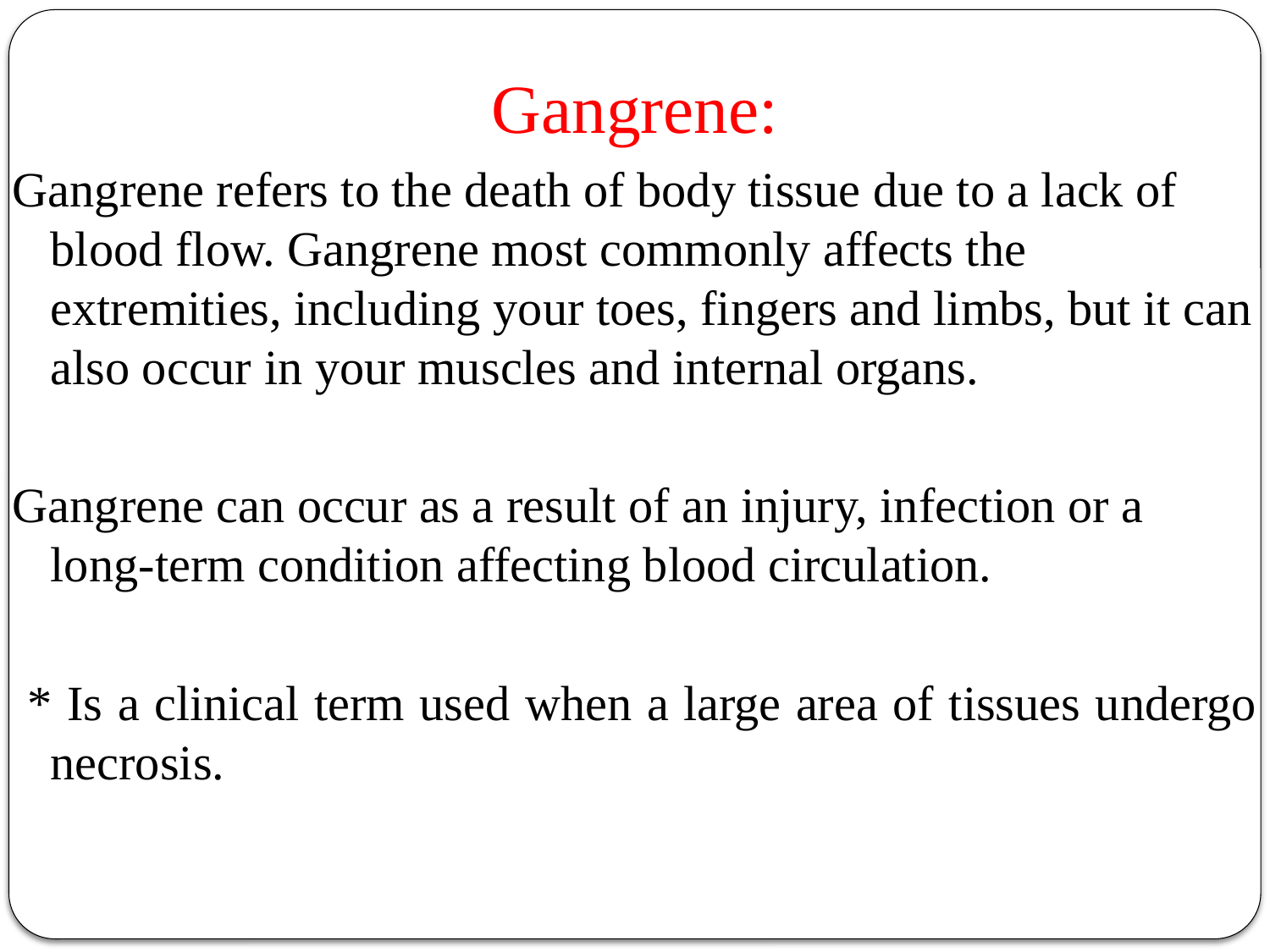

Gangrene:
Gangrene refers to the death of body tissue due to a lack of blood flow. Gangrene most commonly affects the extremities, including your toes, fingers and limbs, but it can also occur in your muscles and internal organs.

Gangrene can occur as a result of an injury, infection or a long-term condition affecting blood circulation.

 * Is a clinical term used when a large area of tissues undergo necrosis.